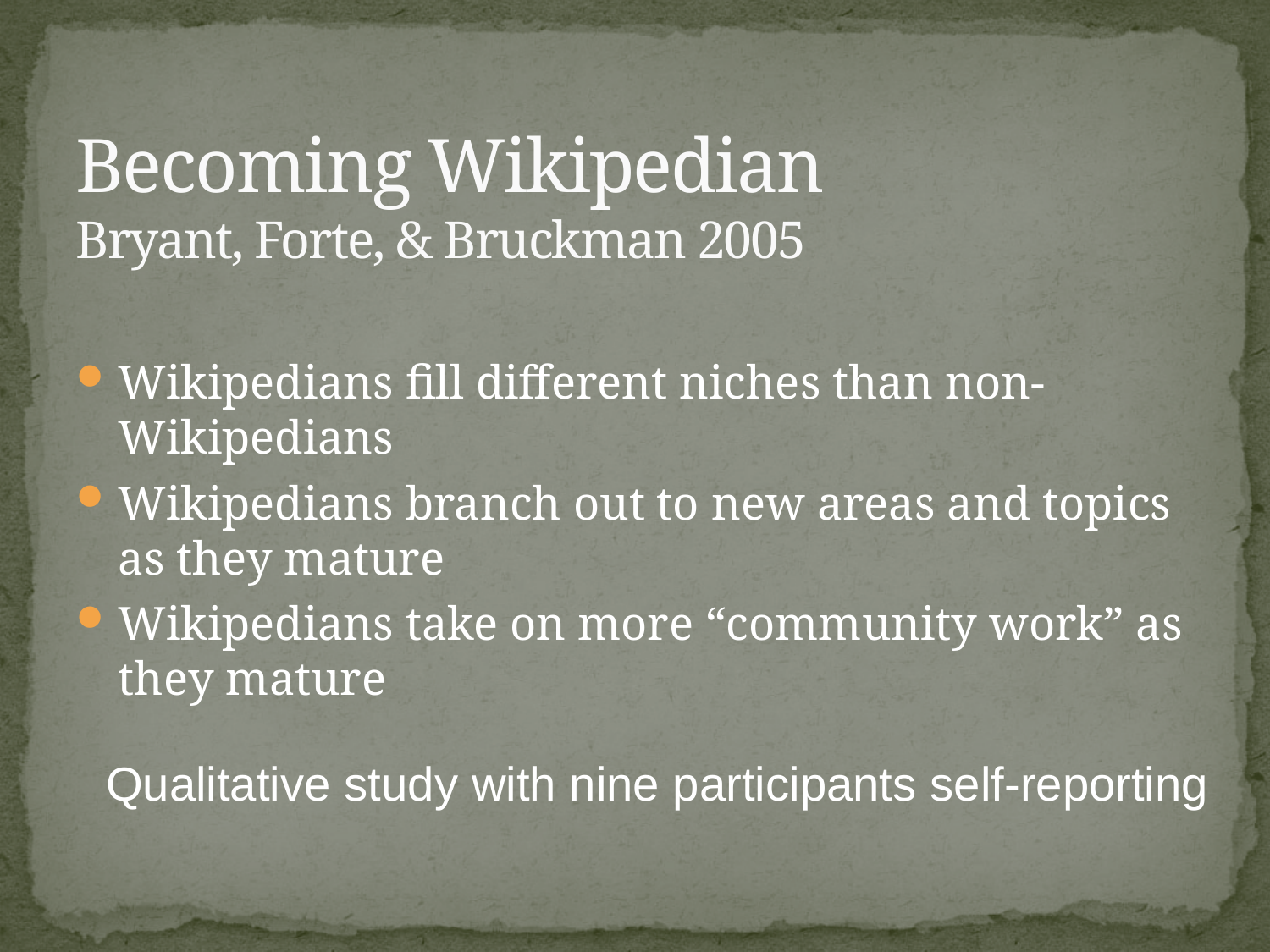

# Becoming Wikipedian Bryant, Forte, & Bruckman 2005
Wikipedians fill different niches than non-Wikipedians
Wikipedians branch out to new areas and topics as they mature
Wikipedians take on more “community work” as they mature
Qualitative study with nine participants self-reporting